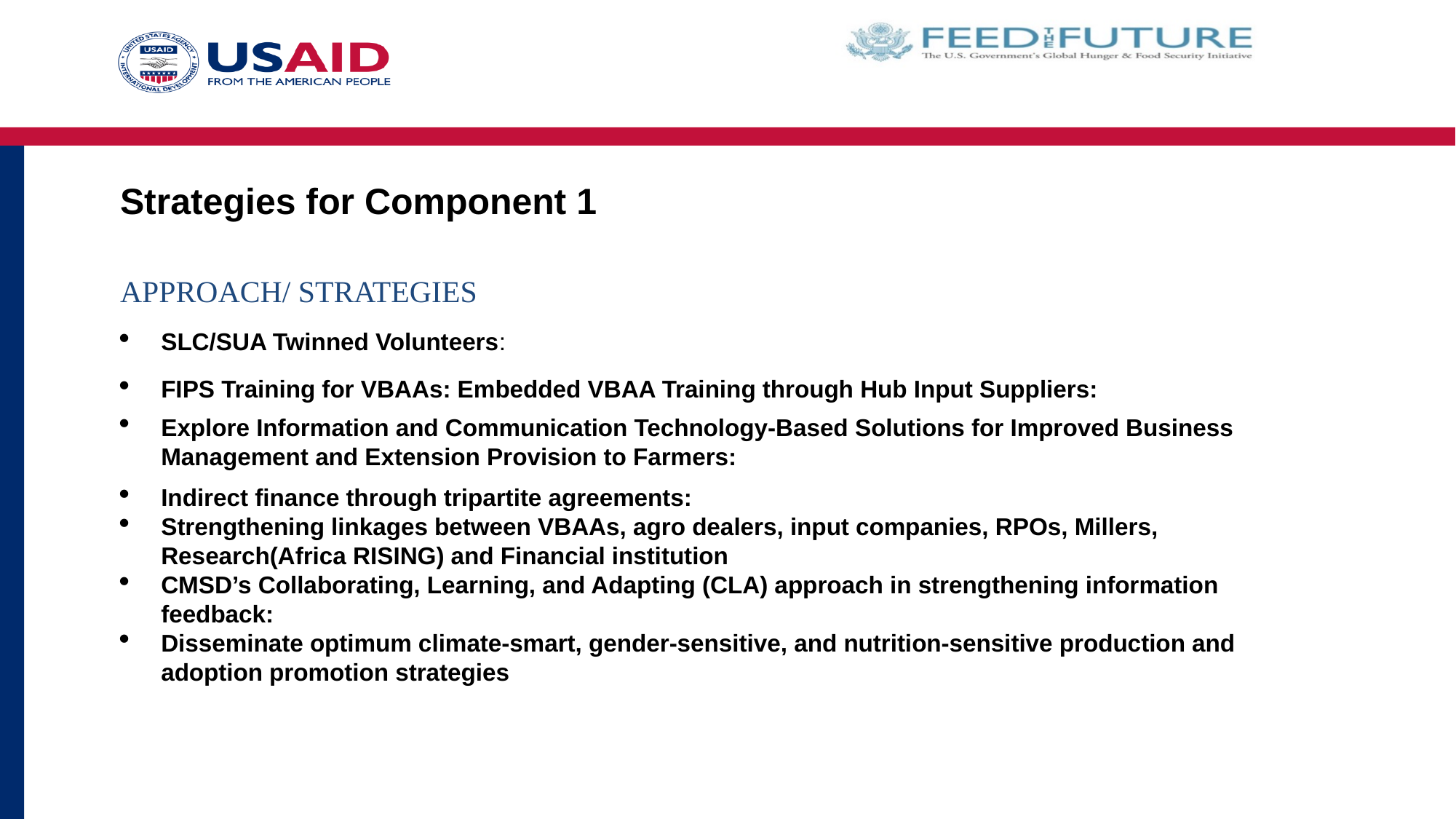

# Strategies for Component 1
APPROACH/ Strategies
SLC/SUA Twinned Volunteers:
FIPS Training for VBAAs: Embedded VBAA Training through Hub Input Suppliers:
Explore Information and Communication Technology-Based Solutions for Improved Business Management and Extension Provision to Farmers:
Indirect finance through tripartite agreements:
Strengthening linkages between VBAAs, agro dealers, input companies, RPOs, Millers, Research(Africa RISING) and Financial institution
CMSD’s Collaborating, Learning, and Adapting (CLA) approach in strengthening information feedback:
Disseminate optimum climate-smart, gender-sensitive, and nutrition-sensitive production and adoption promotion strategies